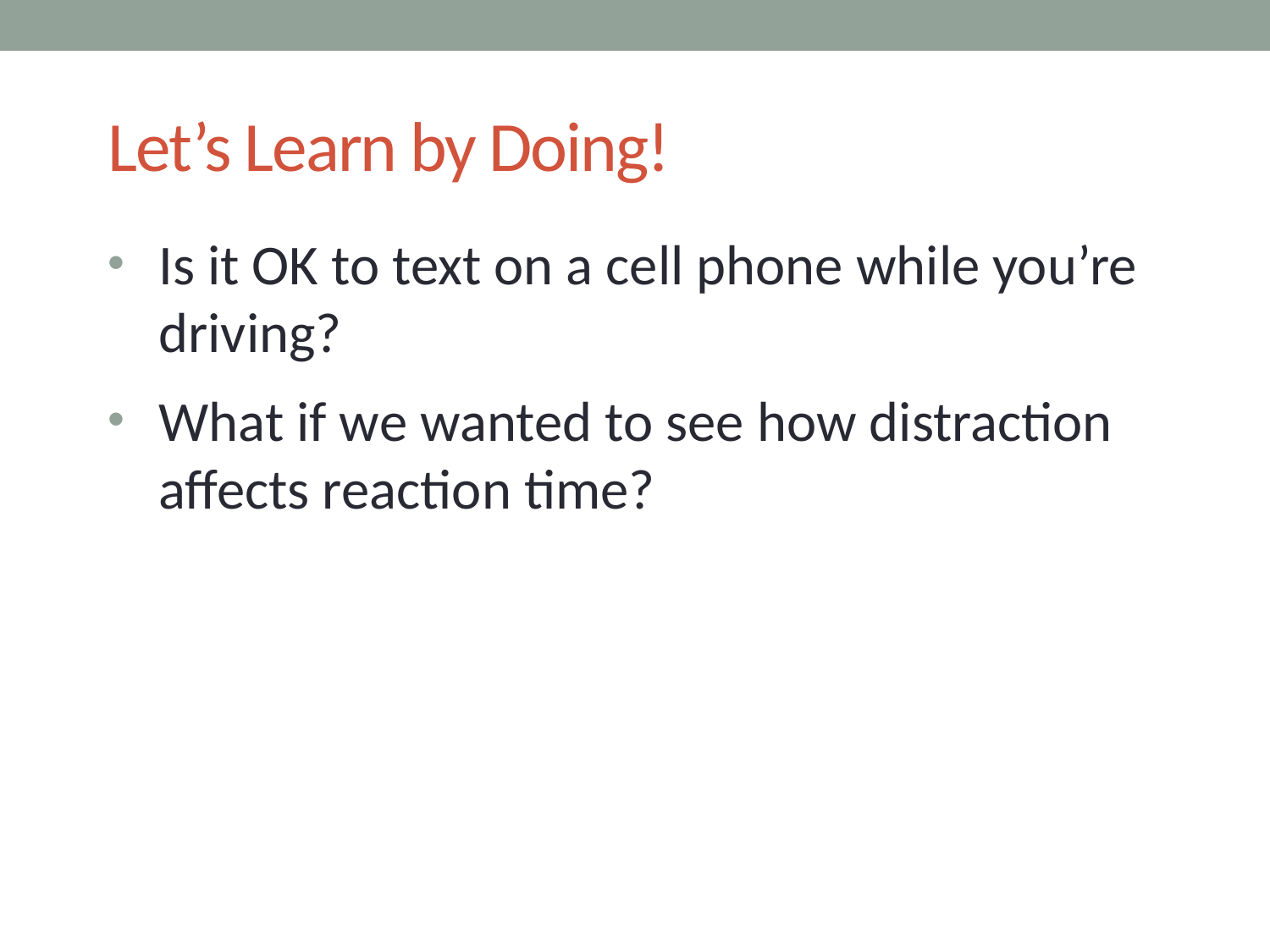

# Let’s Learn by Doing!
Is it OK to text on a cell phone while you’re driving?
What if we wanted to see how distraction affects reaction time?